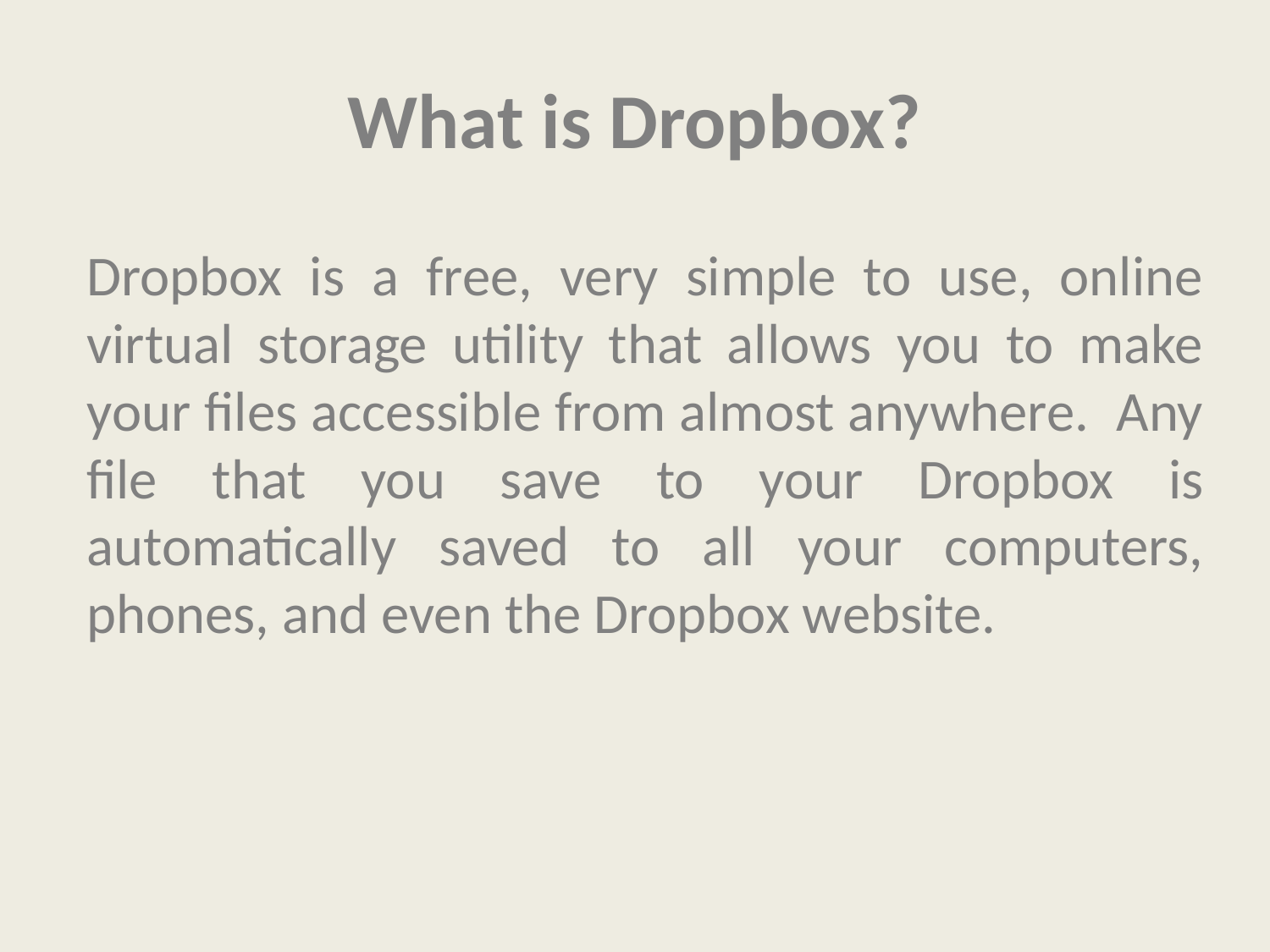

# What is Dropbox?
Dropbox is a free, very simple to use, online virtual storage utility that allows you to make your files accessible from almost anywhere.  Any file that you save to your Dropbox is automatically saved to all your computers, phones, and even the Dropbox website.